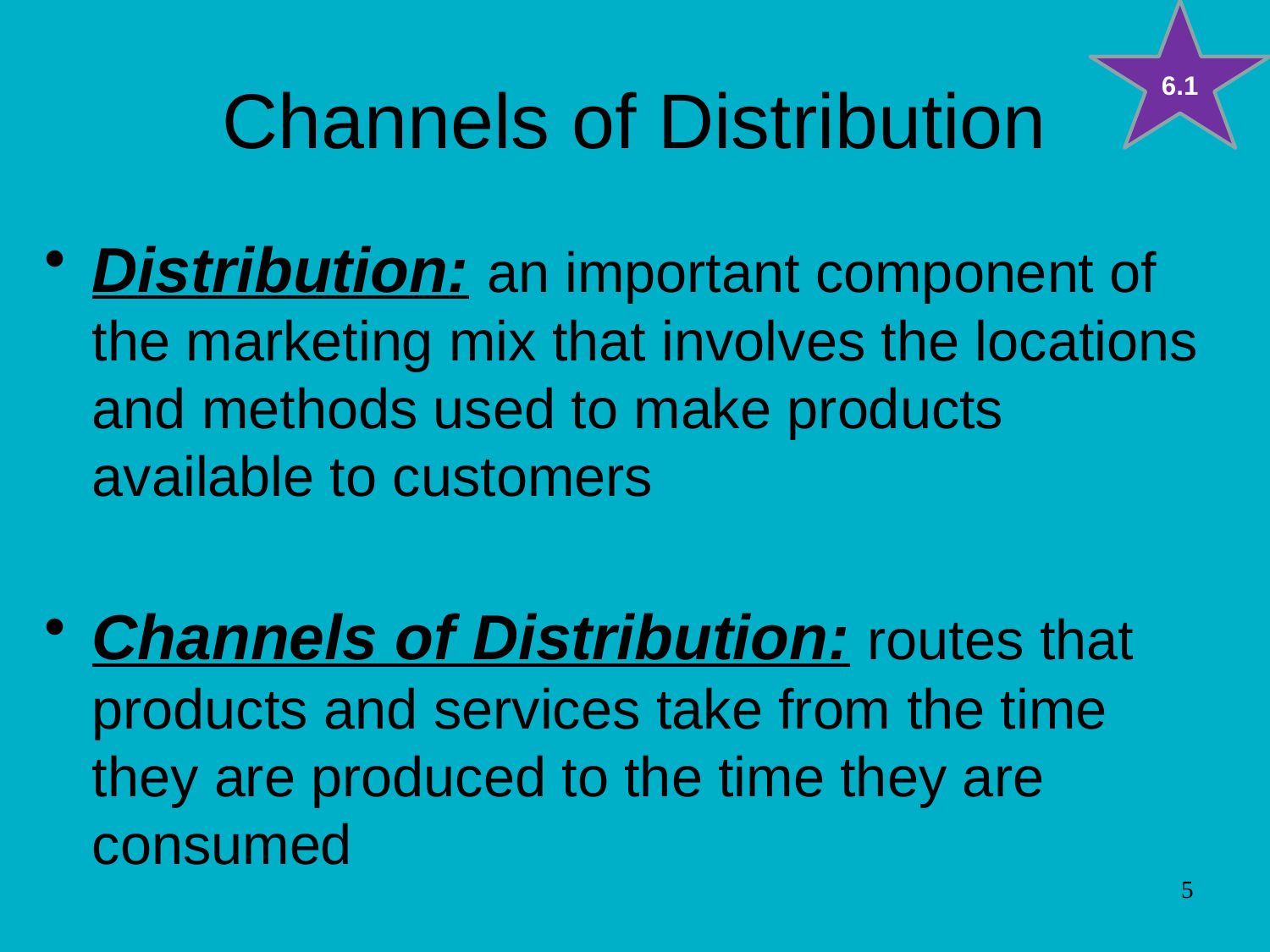

6.1
# Channels of Distribution
Distribution: an important component of the marketing mix that involves the locations and methods used to make products available to customers
Channels of Distribution: routes that products and services take from the time they are produced to the time they are consumed

5